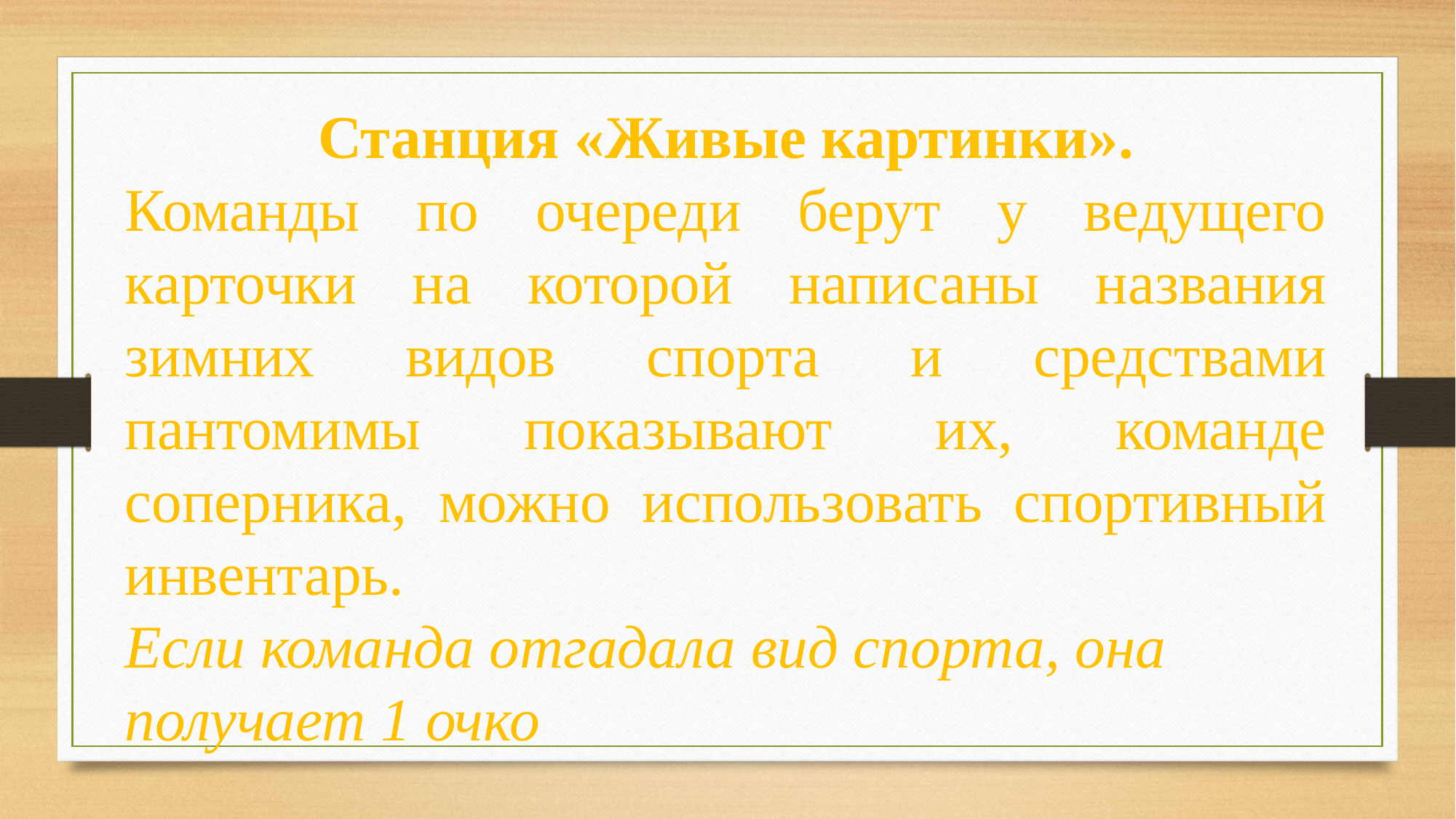

Станция «Живые картинки».
Команды по очереди берут у ведущего карточки на которой написаны названия зимних видов спорта и средствами пантомимы показывают их, команде соперника, можно использовать спортивный инвентарь.
Если команда отгадала вид спорта, она получает 1 очко